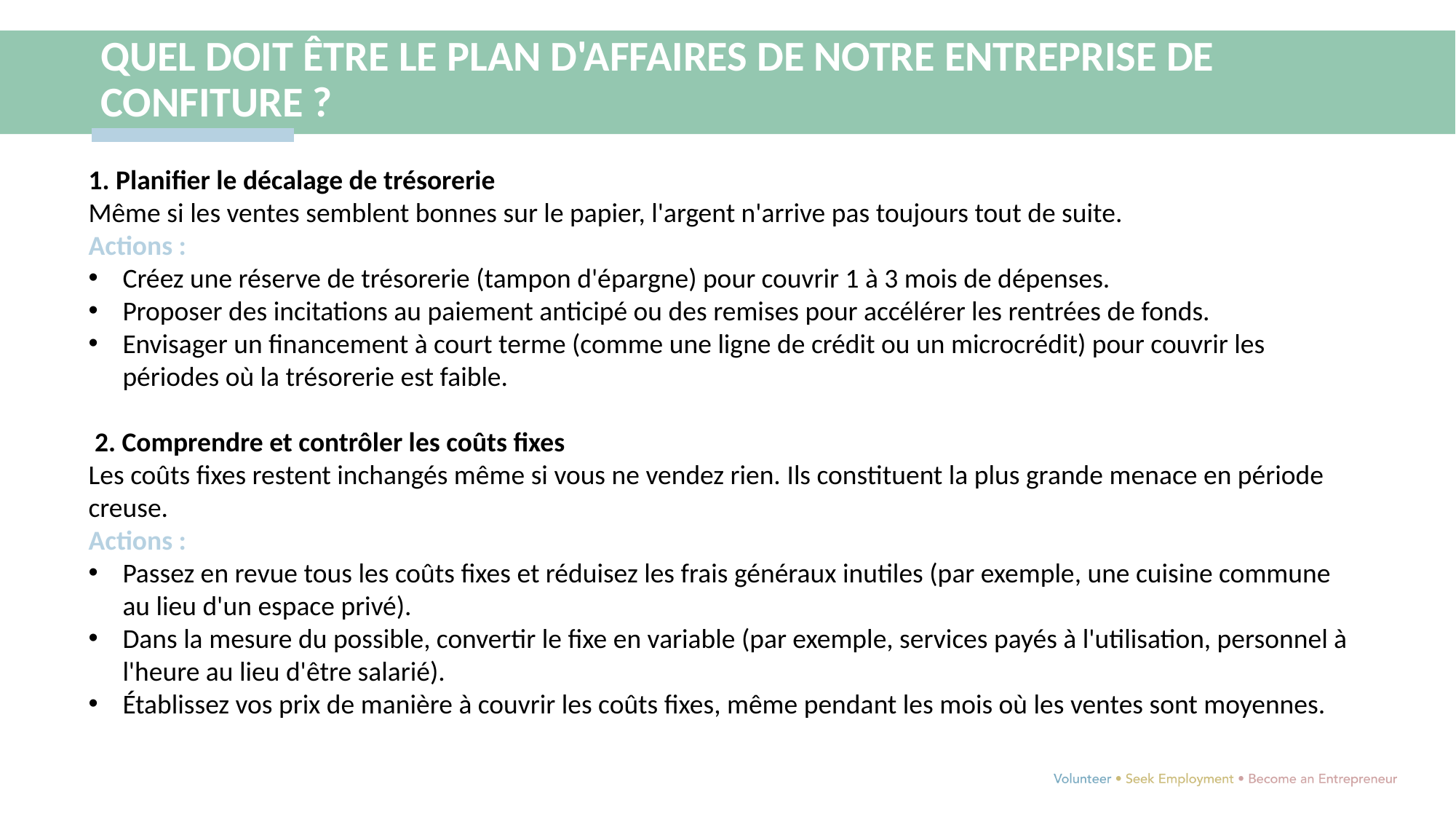

QUEL DOIT ÊTRE LE PLAN D'AFFAIRES DE NOTRE ENTREPRISE DE CONFITURE ?

1. Planifier le décalage de trésorerie
Même si les ventes semblent bonnes sur le papier, l'argent n'arrive pas toujours tout de suite.
Actions :
Créez une réserve de trésorerie (tampon d'épargne) pour couvrir 1 à 3 mois de dépenses.
Proposer des incitations au paiement anticipé ou des remises pour accélérer les rentrées de fonds.
Envisager un financement à court terme (comme une ligne de crédit ou un microcrédit) pour couvrir les périodes où la trésorerie est faible.

 2. Comprendre et contrôler les coûts fixes
Les coûts fixes restent inchangés même si vous ne vendez rien. Ils constituent la plus grande menace en période creuse.
Actions :
Passez en revue tous les coûts fixes et réduisez les frais généraux inutiles (par exemple, une cuisine commune au lieu d'un espace privé).
Dans la mesure du possible, convertir le fixe en variable (par exemple, services payés à l'utilisation, personnel à l'heure au lieu d'être salarié).
Établissez vos prix de manière à couvrir les coûts fixes, même pendant les mois où les ventes sont moyennes.